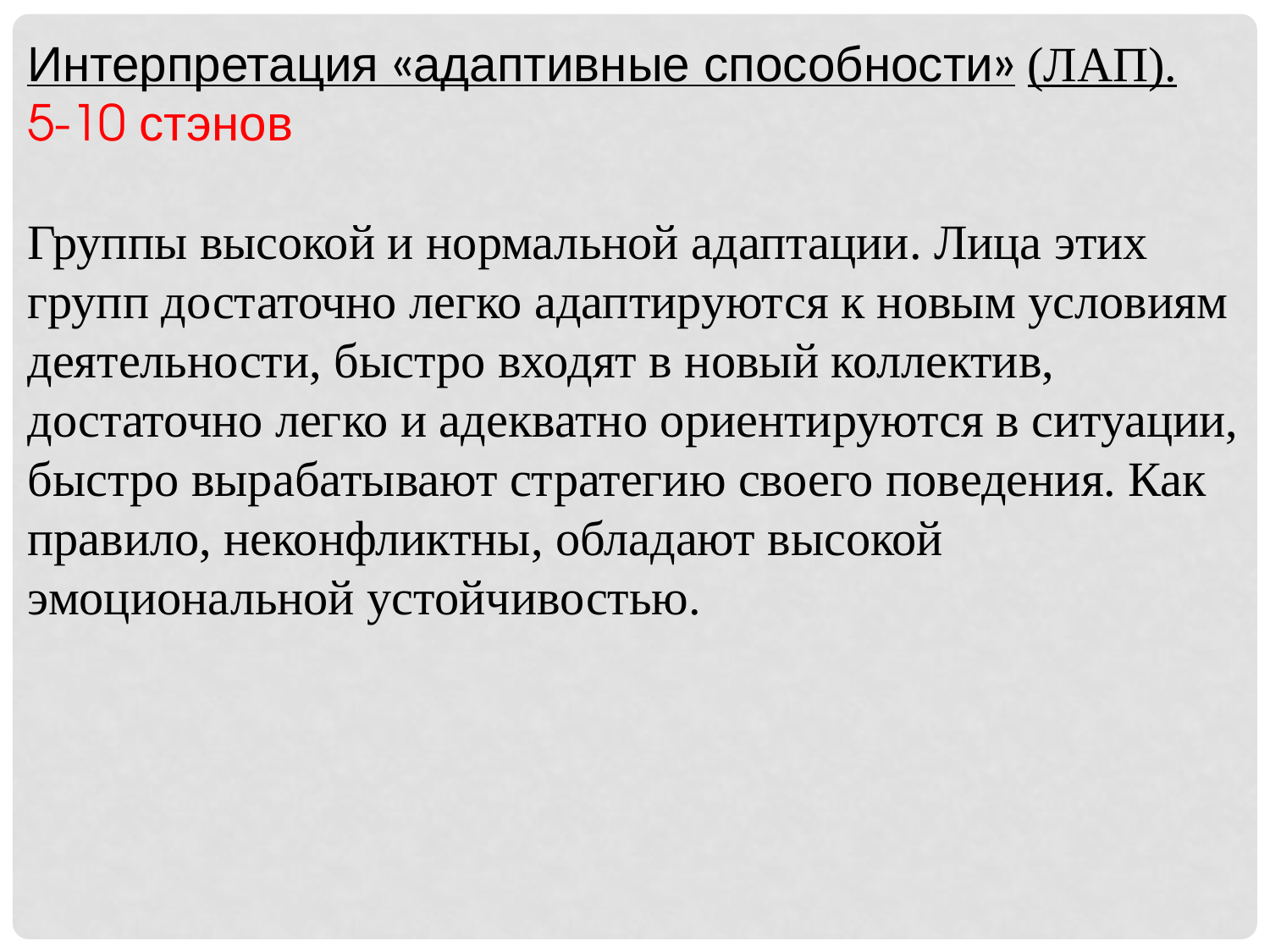

Интерпретация «адаптивные способности» (ЛАП).
5-10 стэнов

Группы высокой и нормальной адаптации. Лица этих групп достаточно легко адаптируются к новым условиям деятель­ности, быстро входят в новый коллектив, достаточно лег­ко и адекватно ориентируются в ситуации, быстро выраба­тывают стратегию своего поведения. Как правило, неконфликтны, обладают высокой эмоциональной устойчи­востью.